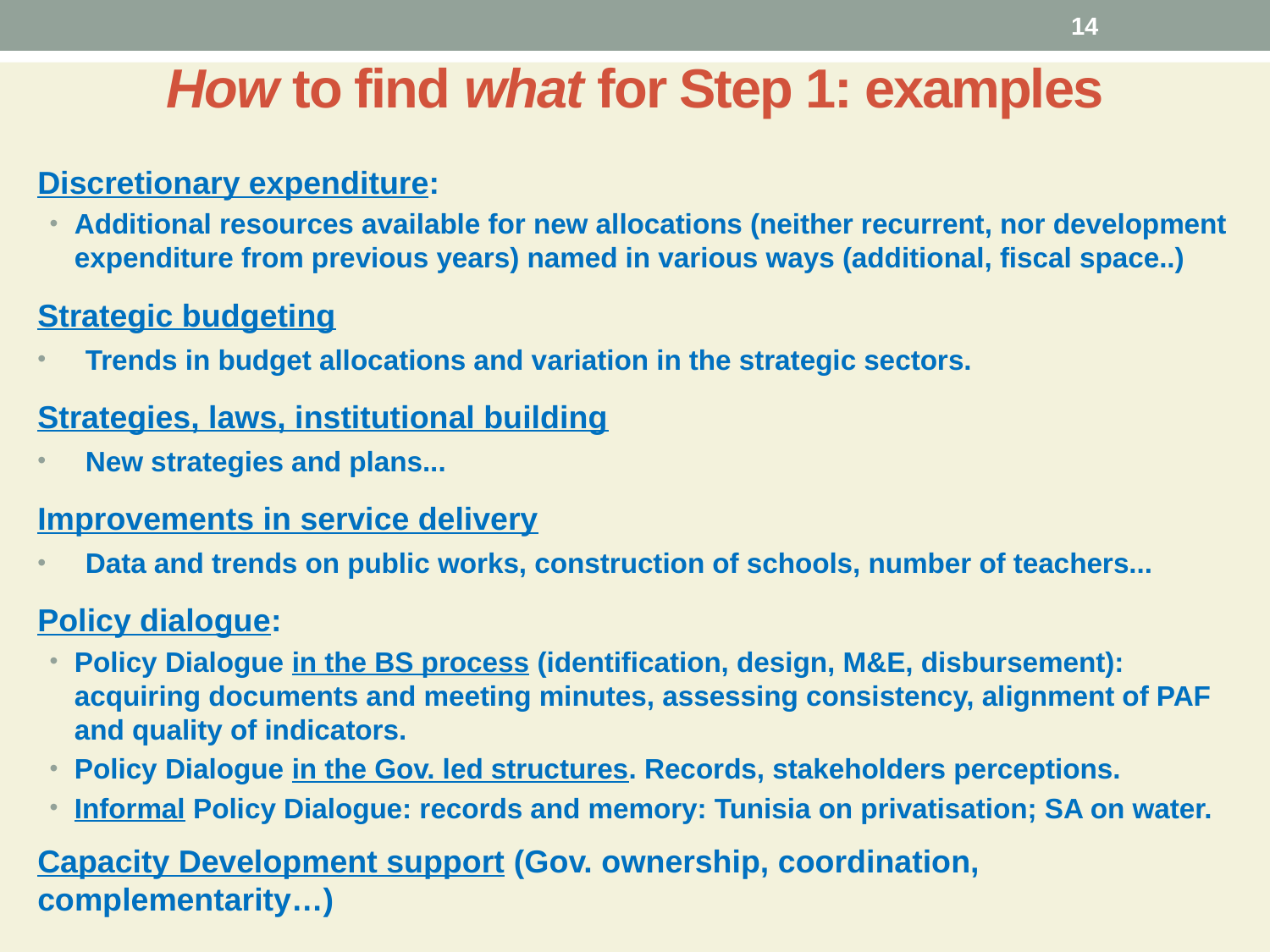

14
# How to find what for Step 1: examples
Discretionary expenditure:
Additional resources available for new allocations (neither recurrent, nor development expenditure from previous years) named in various ways (additional, fiscal space..)
Strategic budgeting
Trends in budget allocations and variation in the strategic sectors.
Strategies, laws, institutional building
New strategies and plans...
Improvements in service delivery
Data and trends on public works, construction of schools, number of teachers...
Policy dialogue:
Policy Dialogue in the BS process (identification, design, M&E, disbursement): acquiring documents and meeting minutes, assessing consistency, alignment of PAF and quality of indicators.
Policy Dialogue in the Gov. led structures. Records, stakeholders perceptions.
Informal Policy Dialogue: records and memory: Tunisia on privatisation; SA on water.
Capacity Development support (Gov. ownership, coordination, complementarity…)